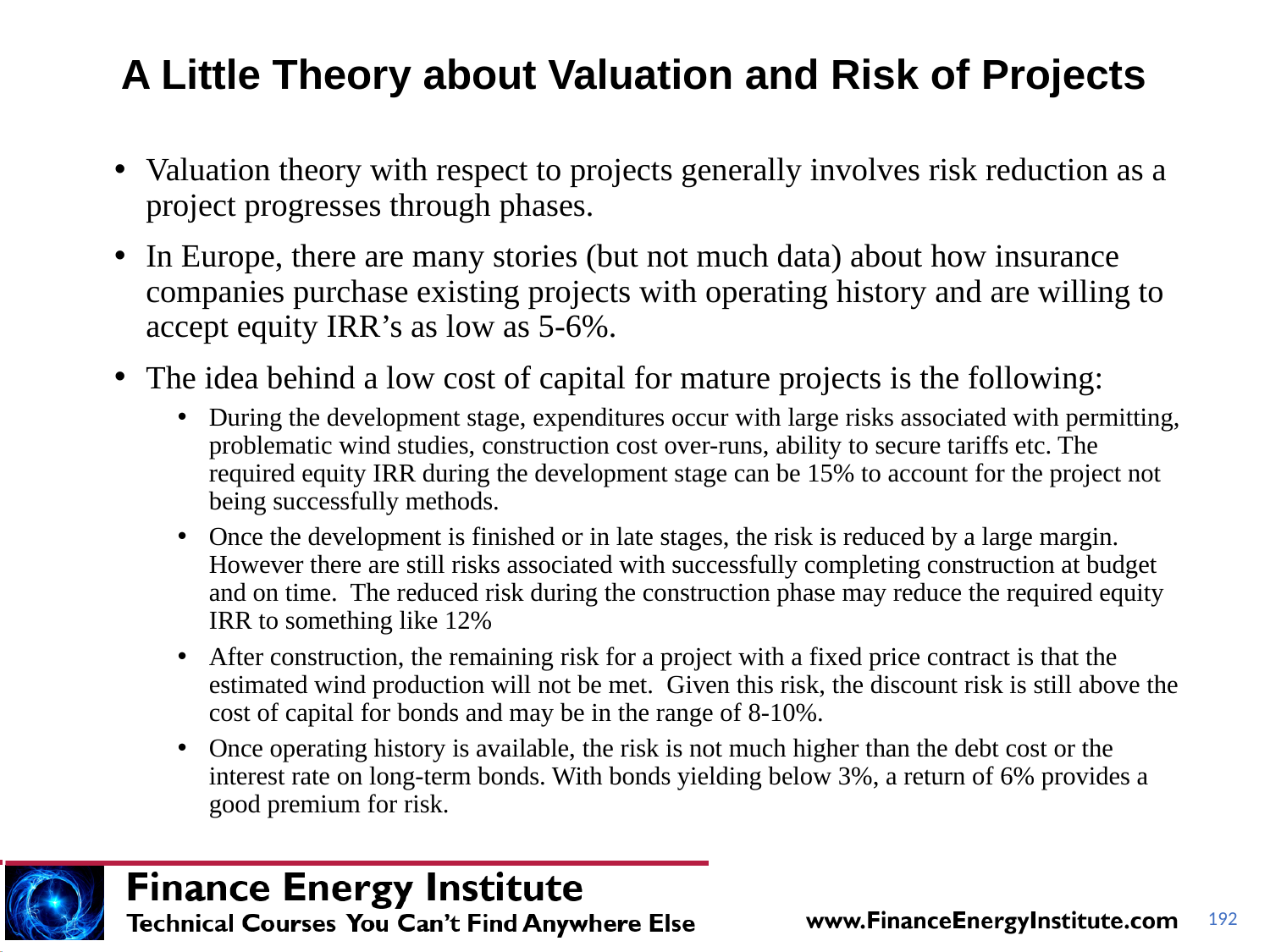

# A Little Theory about Valuation and Risk of Projects
Valuation theory with respect to projects generally involves risk reduction as a project progresses through phases.
In Europe, there are many stories (but not much data) about how insurance companies purchase existing projects with operating history and are willing to accept equity IRR’s as low as 5-6%.
The idea behind a low cost of capital for mature projects is the following:
During the development stage, expenditures occur with large risks associated with permitting, problematic wind studies, construction cost over-runs, ability to secure tariffs etc. The required equity IRR during the development stage can be 15% to account for the project not being successfully methods.
Once the development is finished or in late stages, the risk is reduced by a large margin.  However there are still risks associated with successfully completing construction at budget and on time.  The reduced risk during the construction phase may reduce the required equity IRR to something like 12%
After construction, the remaining risk for a project with a fixed price contract is that the estimated wind production will not be met.  Given this risk, the discount risk is still above the cost of capital for bonds and may be in the range of 8-10%.
Once operating history is available, the risk is not much higher than the debt cost or the interest rate on long-term bonds. With bonds yielding below 3%, a return of 6% provides a good premium for risk.
192